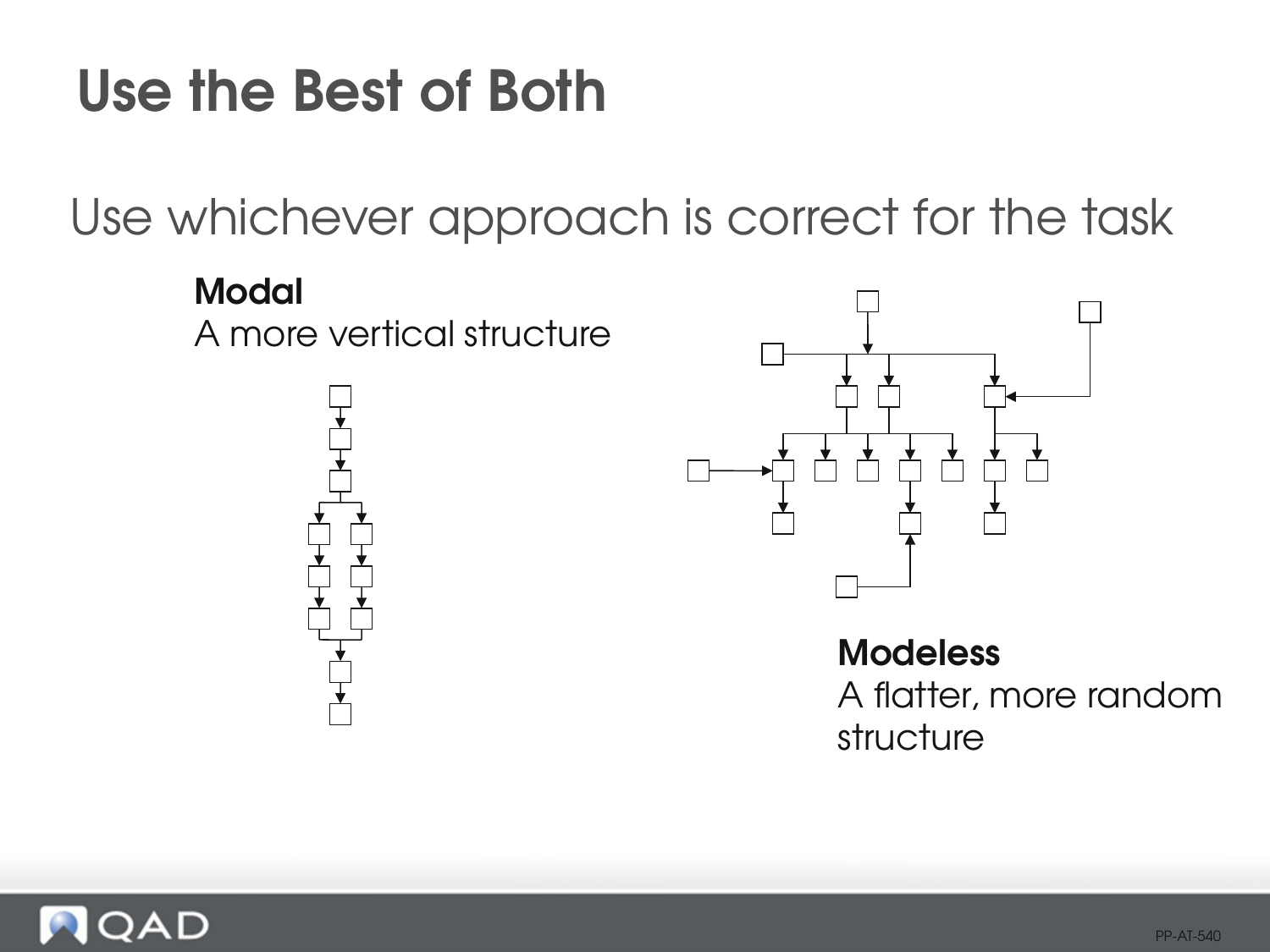

# Use the Best of Both
Use whichever approach is correct for the task
Modal
A more vertical structure

Modeless
A flatter, more random
structure
PP-AT-540